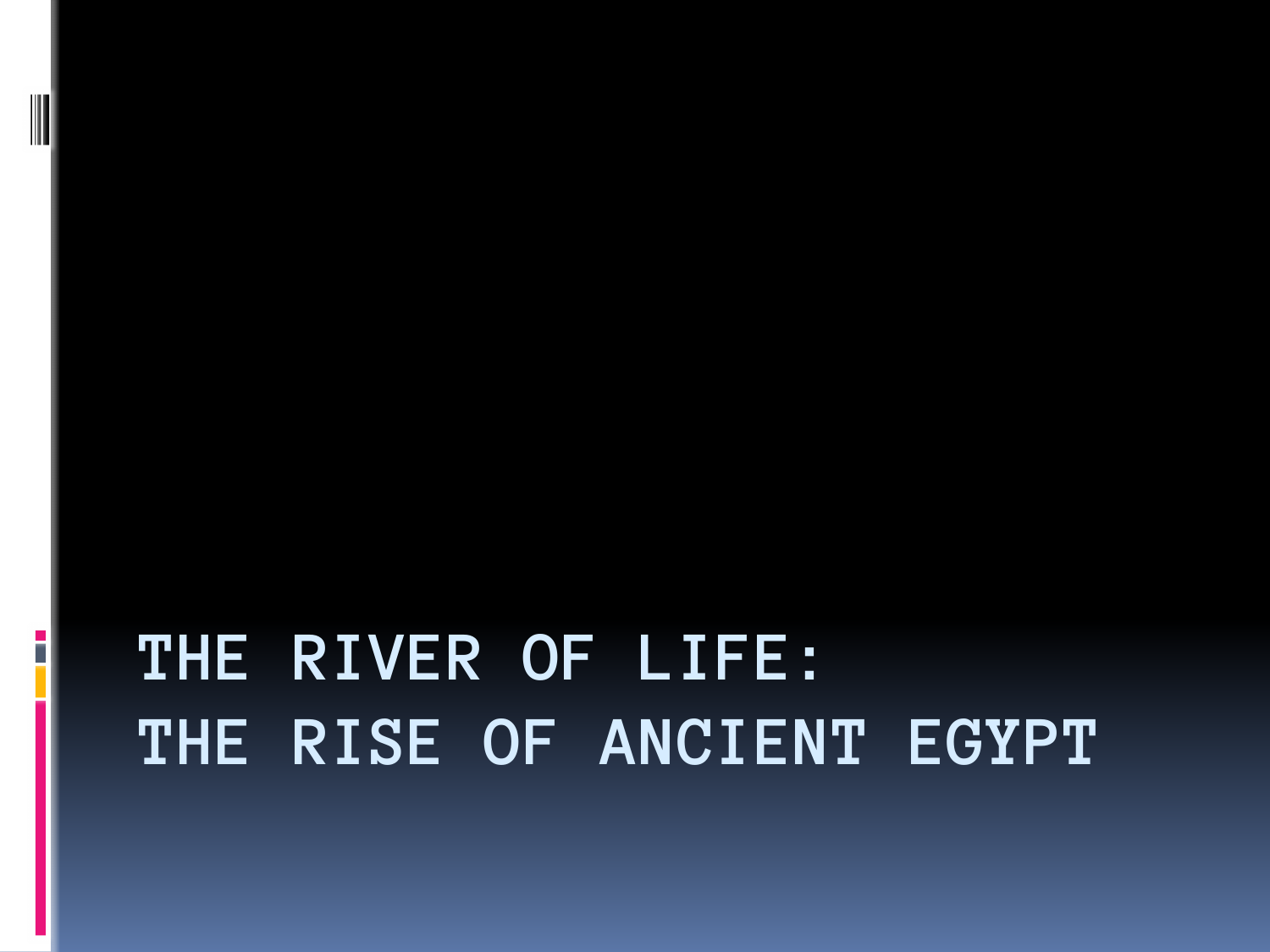

# The River of Life: The Rise of Ancient Egypt